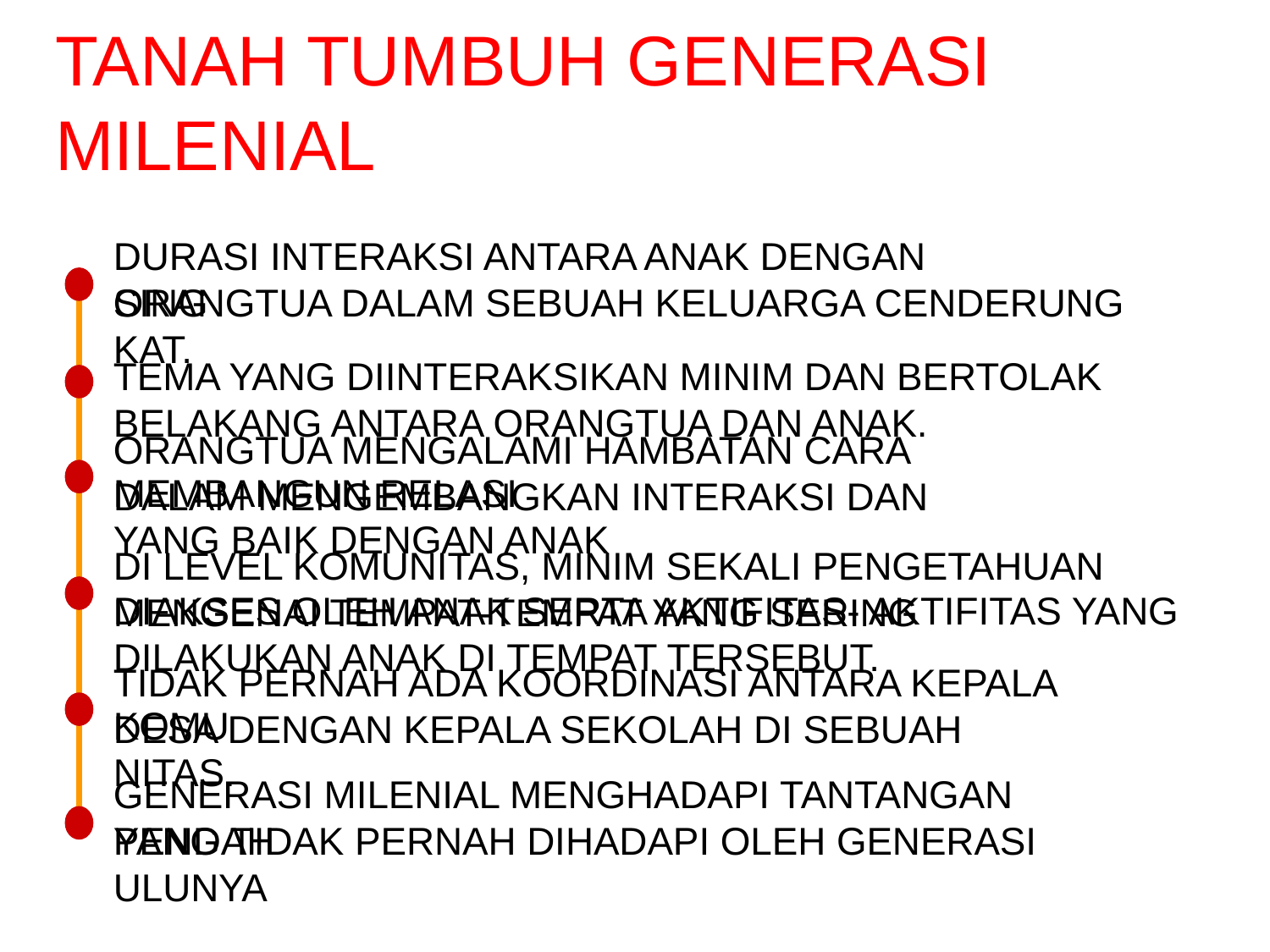

# TANAH TUMBUH GENERASI MILENIAL
DURASI INTERAKSI ANTARA ANAK DENGAN ORANGTUA DALAM SEBUAH KELUARGA CENDERUNG
SINGKAT.

TEMA YANG DIINTERAKSIKAN MINIM DAN BERTOLAK BELAKANG ANTARA ORANGTUA DAN ANAK.
ORANGTUA MENGALAMI HAMBATAN CARA DALAM MENGEMBANGKAN INTERAKSI DAN
MEMBANGUN RELASI YANG BAIK DENGAN ANAK
DI LEVEL KOMUNITAS, MINIM SEKALI PENGETAHUAN MENGENAI TEMPAT-TEMPAT YANG SERING
DIAKSES OLEH ANAK SERTA AKTIFITAS- AKTIFITAS YANG DILAKUKAN ANAK DI TEMPAT TERSEBUT.
TIDAK PERNAH ADA KOORDINASI ANTARA KEPALA DESA DENGAN KEPALA SEKOLAH DI SEBUAH
KOMUNITAS.
GENERASI MILENIAL MENGHADAPI TANTANGAN YANG TIDAK PERNAH DIHADAPI OLEH GENERASI
PENDAHULUNYA